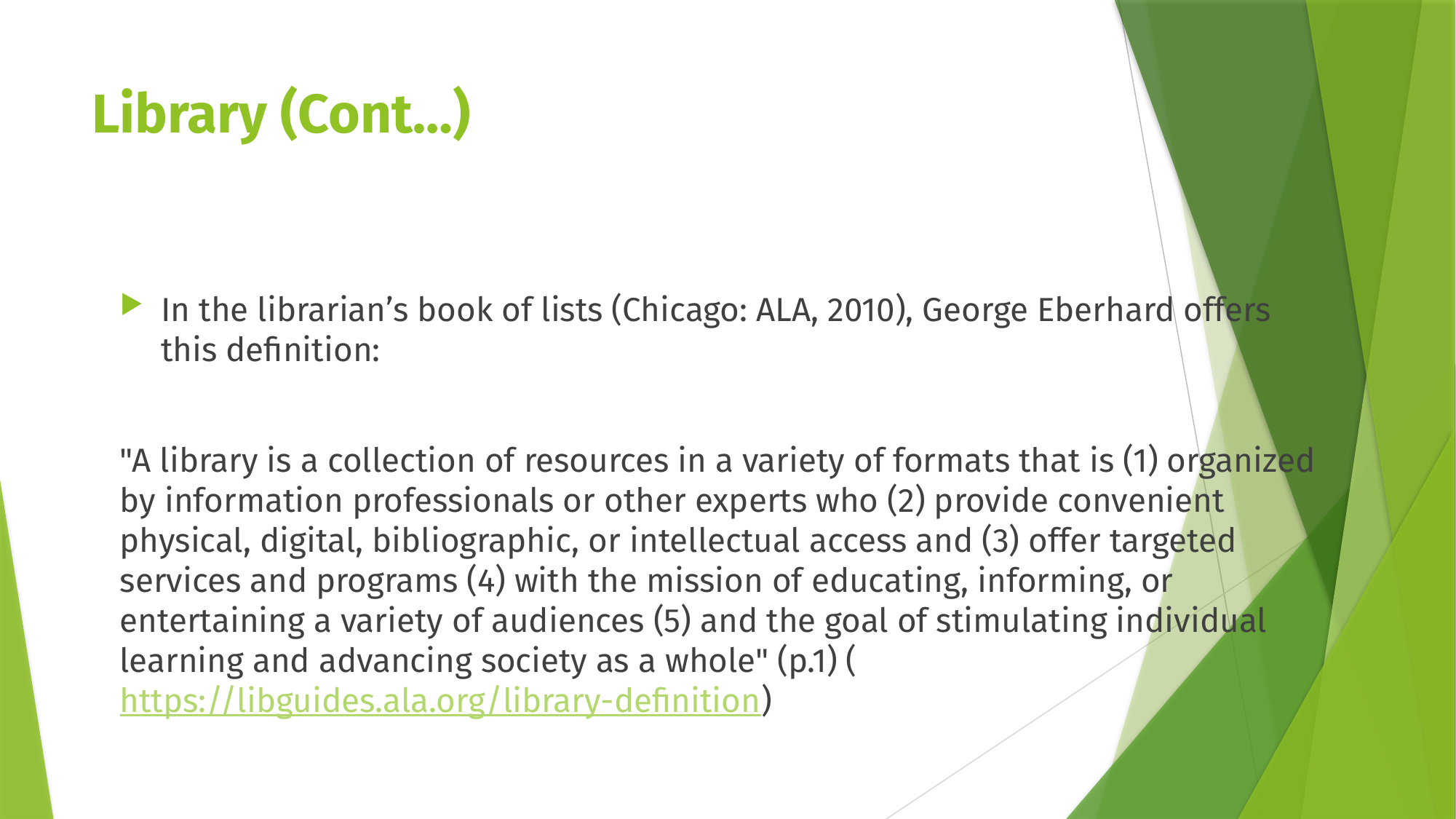

# Library (Cont…)
In the librarian’s book of lists (Chicago: ALA, 2010), George Eberhard offers this definition:

"A library is a collection of resources in a variety of formats that is (1) organized by information professionals or other experts who (2) provide convenient physical, digital, bibliographic, or intellectual access and (3) offer targeted services and programs (4) with the mission of educating, informing, or entertaining a variety of audiences (5) and the goal of stimulating individual learning and advancing society as a whole" (p.1) (https://libguides.ala.org/library-definition)